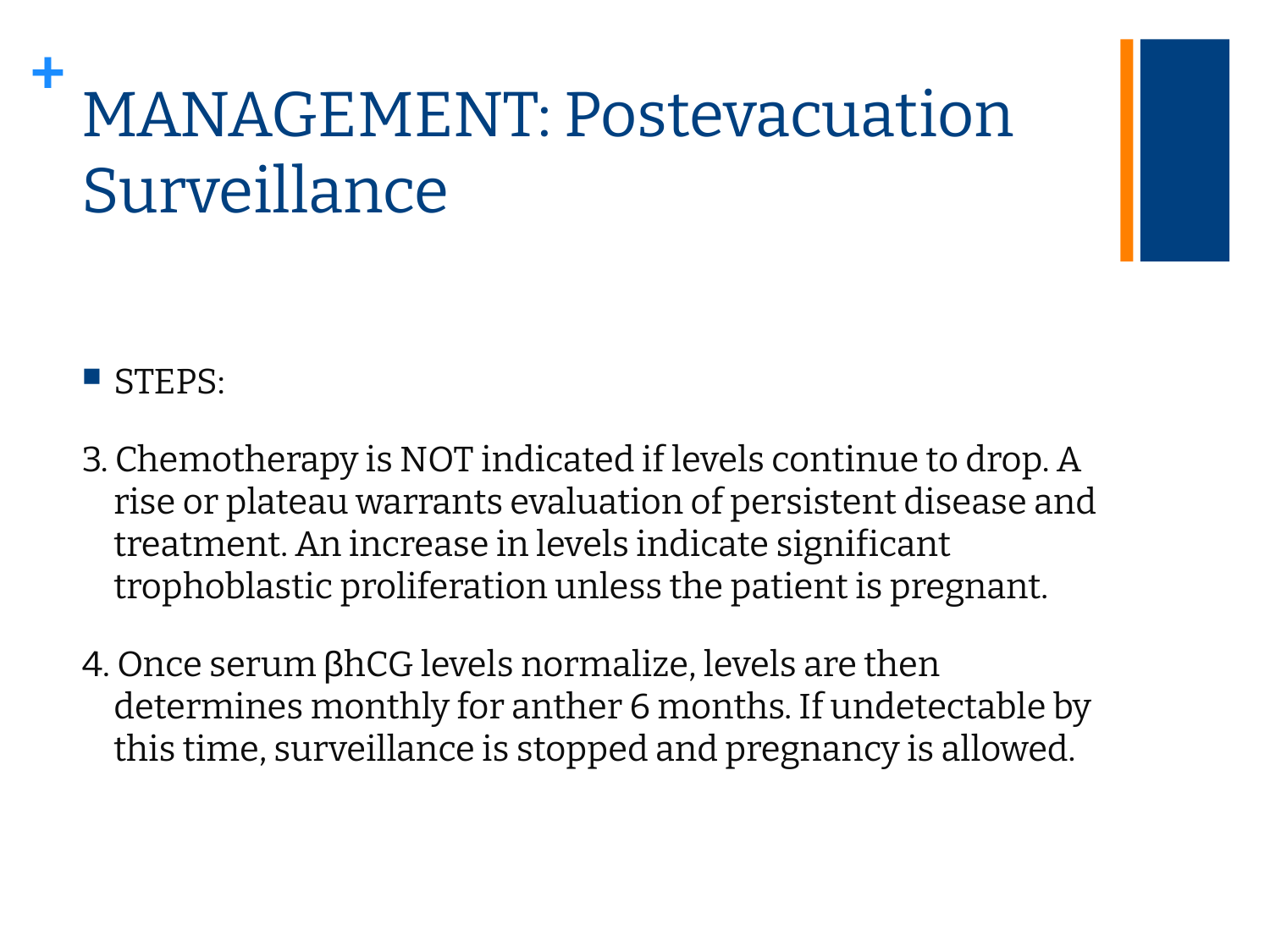

# MANAGEMENT: Postevacuation Surveillance

STEPS:
3. Chemotherapy is NOT indicated if levels continue to drop. A rise or plateau warrants evaluation of persistent disease and treatment. An increase in levels indicate significant trophoblastic proliferation unless the patient is pregnant.
4. Once serum βhCG levels normalize, levels are then determines monthly for anther 6 months. If undetectable by this time, surveillance is stopped and pregnancy is allowed.